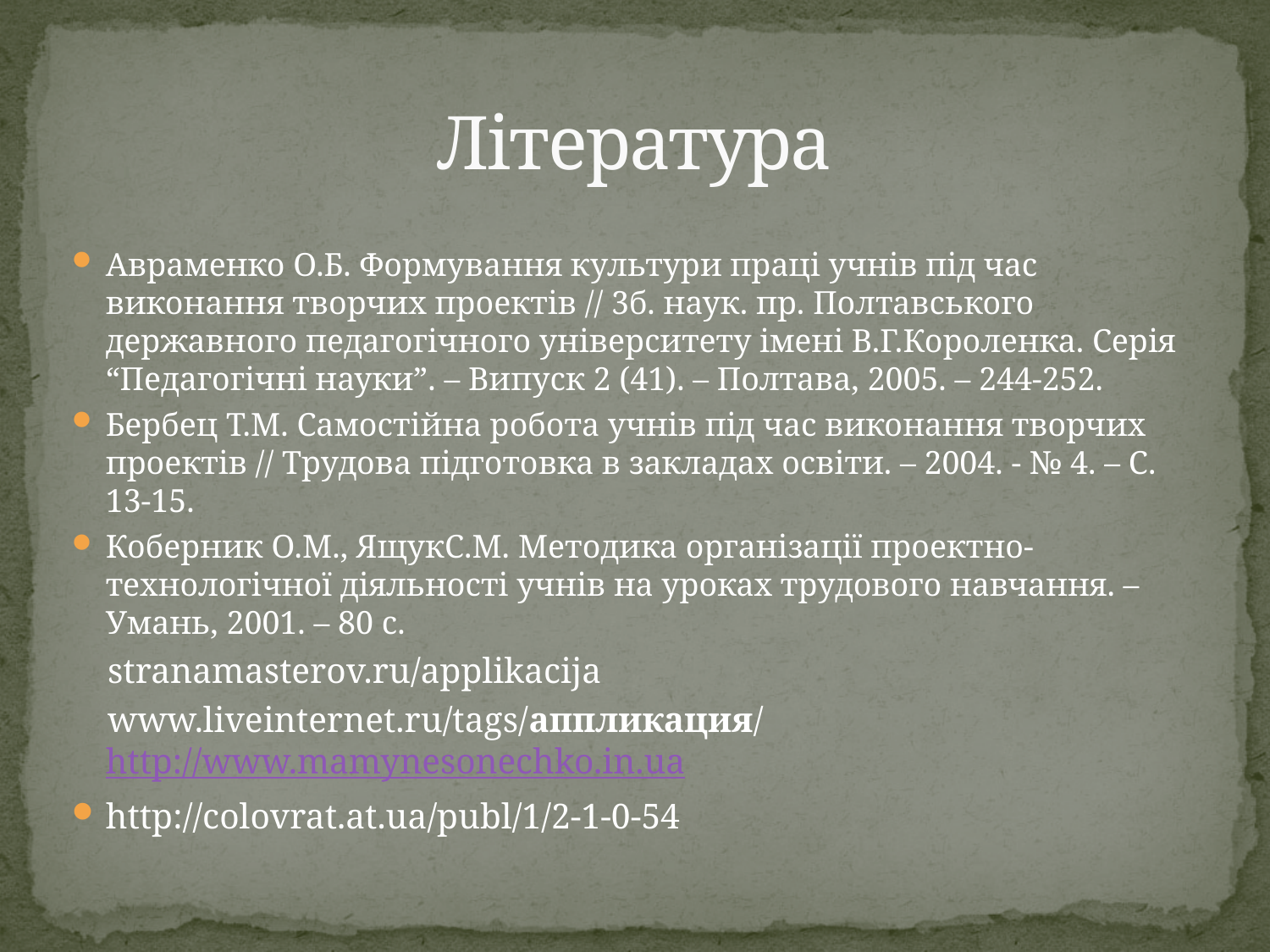

# Література
Авраменко О.Б. Формування культури праці учнів під час виконання творчих проектів // 3б. наук. пр. Полтавського державного педагогічного університету імені В.Г.Короленка. Серія “Педагогічні науки”. – Випуск 2 (41). – Полтава, 2005. – 244-252.
Бербец Т.М. Самостійна робота учнів під час виконання творчих проектів // Трудова підготовка в закладах освіти. – 2004. - № 4. – С. 13-15.
Коберник О.М., ЯщукС.М. Методика організації проектно-технологічної діяльності учнів на уроках трудового навчання. – Умань, 2001. – 80 с.
    stranamasterov.ru/applikacija
    www.liveinternet.ru/tags/аппликация/
http://www.mamynesonechko.in.ua
http://colovrat.at.ua/publ/1/2-1-0-54